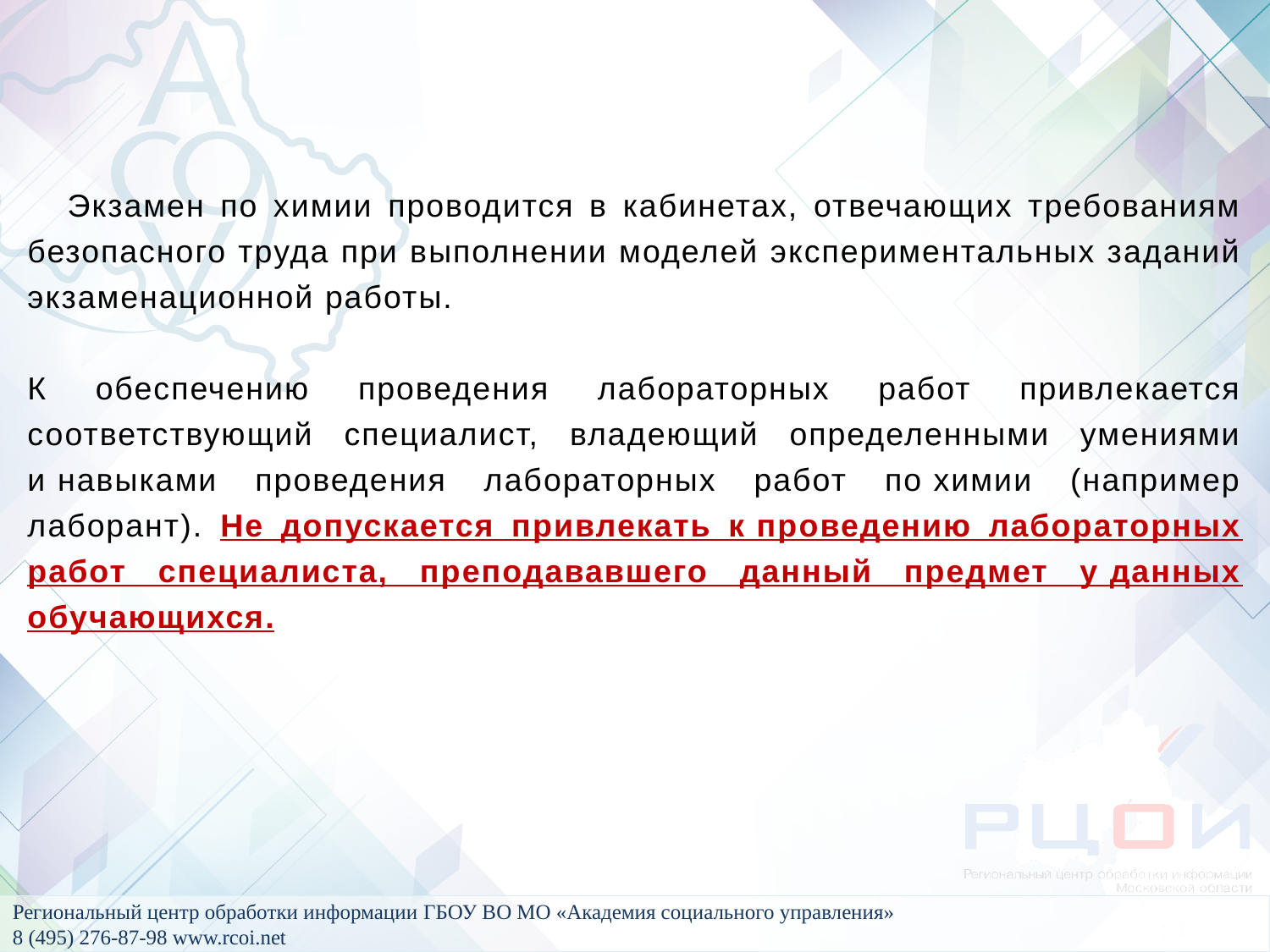

Экзамен по химии проводится в кабинетах, отвечающих требованиям безопасного труда при выполнении моделей экспериментальных заданий экзаменационной работы.
К обеспечению проведения лабораторных работ привлекается соответствующий специалист, владеющий определенными умениями и навыками проведения лабораторных работ по химии (например лаборант). Не допускается привлекать к проведению лабораторных работ специалиста, преподававшего данный предмет у данных обучающихся.